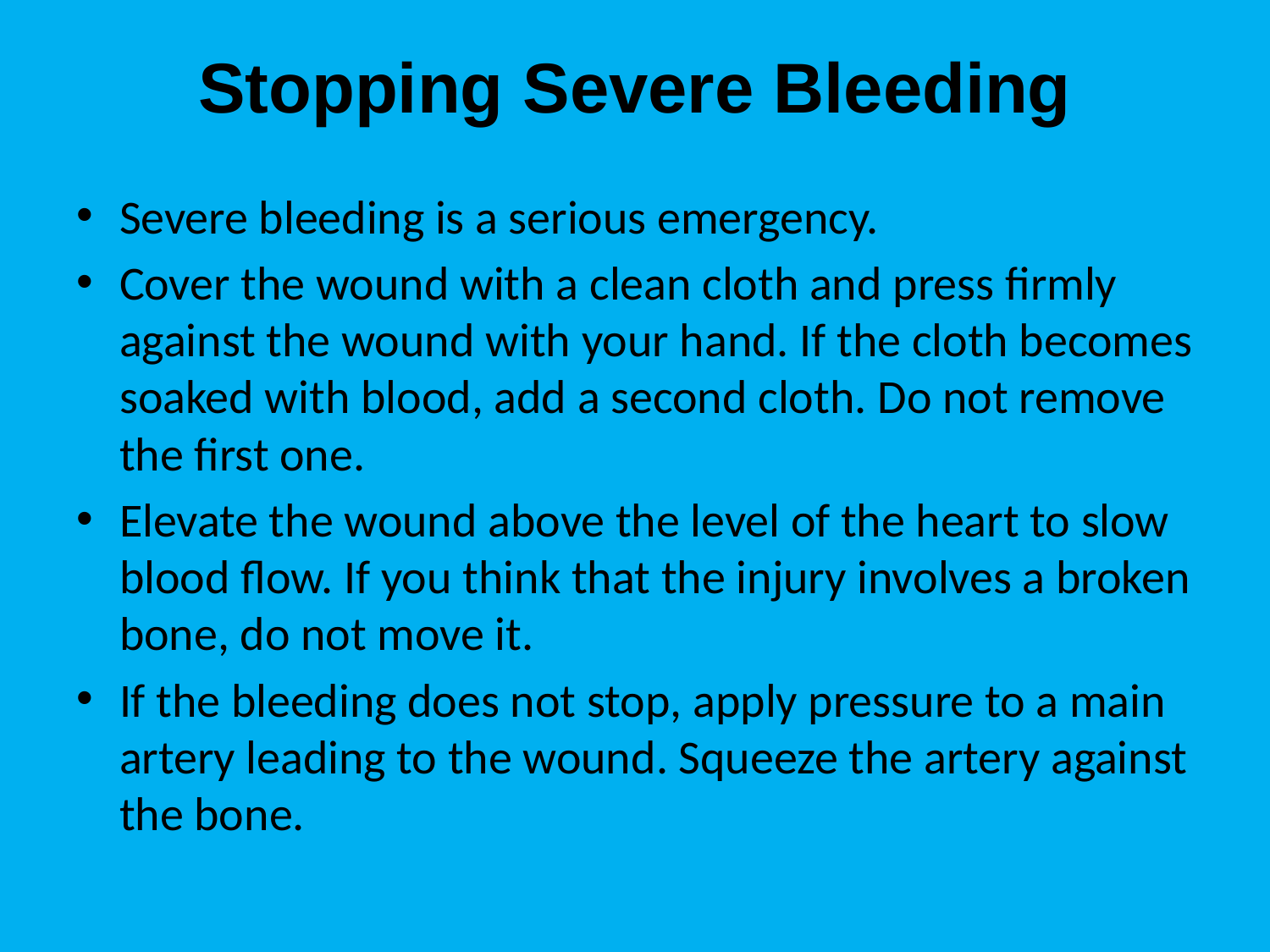

# Stopping Severe Bleeding
Severe bleeding is a serious emergency.
Cover the wound with a clean cloth and press firmly against the wound with your hand. If the cloth becomes soaked with blood, add a second cloth. Do not remove the first one.
Elevate the wound above the level of the heart to slow blood flow. If you think that the injury involves a broken bone, do not move it.
If the bleeding does not stop, apply pressure to a main artery leading to the wound. Squeeze the artery against the bone.